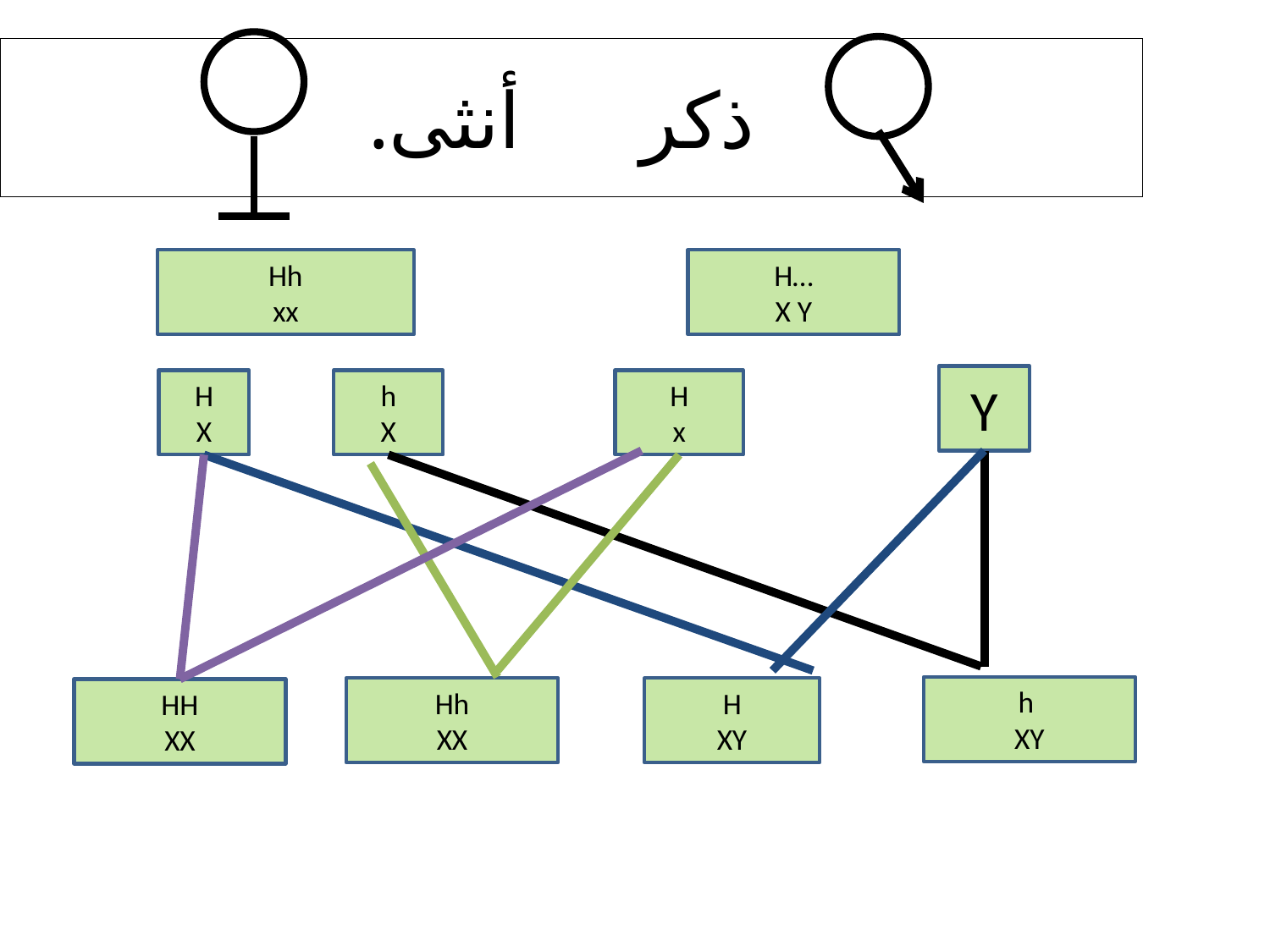

ذكر 		أنثى.
Hh
xx
H…
X Y
Y
H
X
h
X
H
x
h
XY
Hh
XX
H
XY
HH
XX